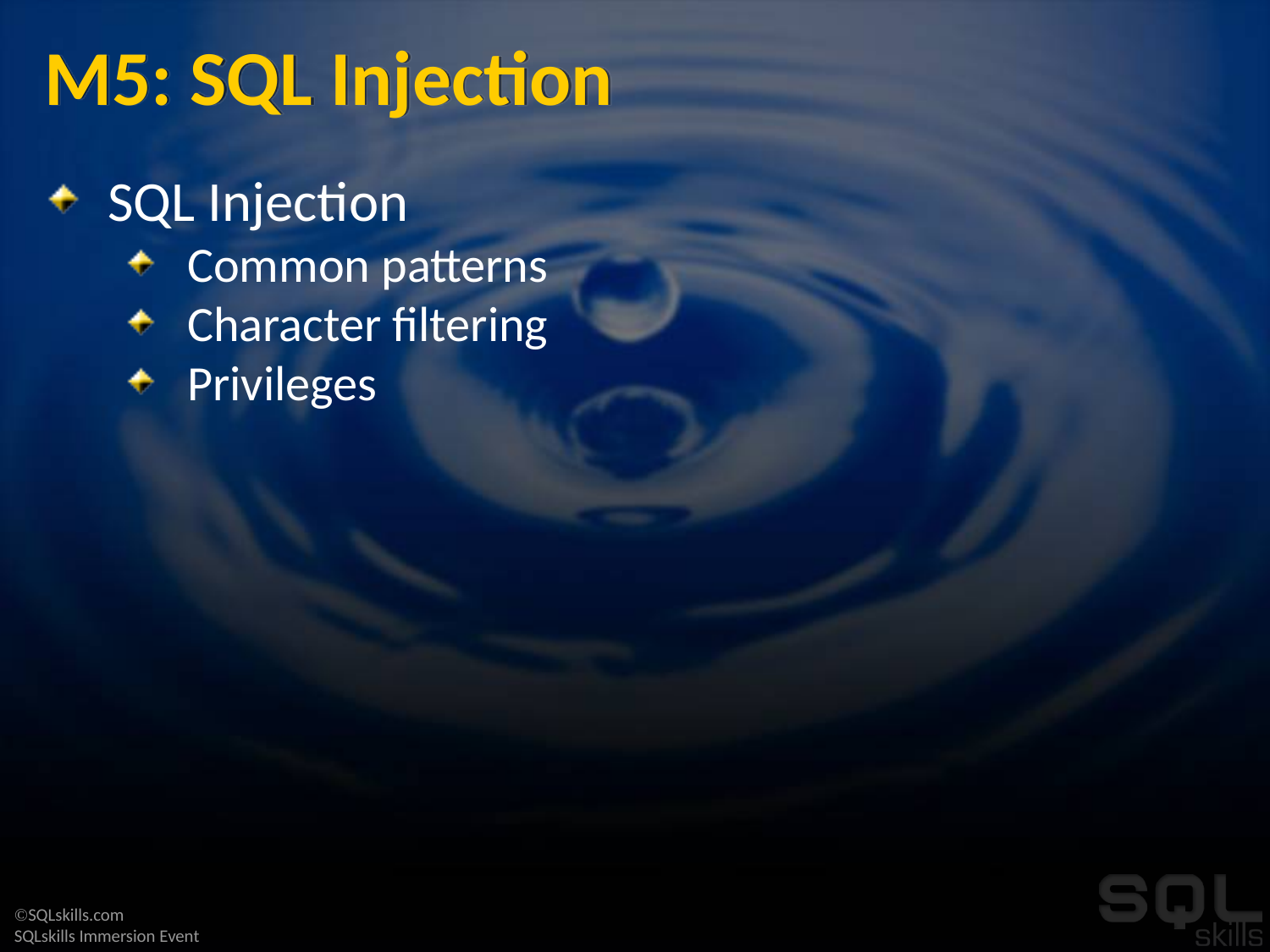

# M5: SQL Injection
SQL Injection
Common patterns
Character filtering
Privileges